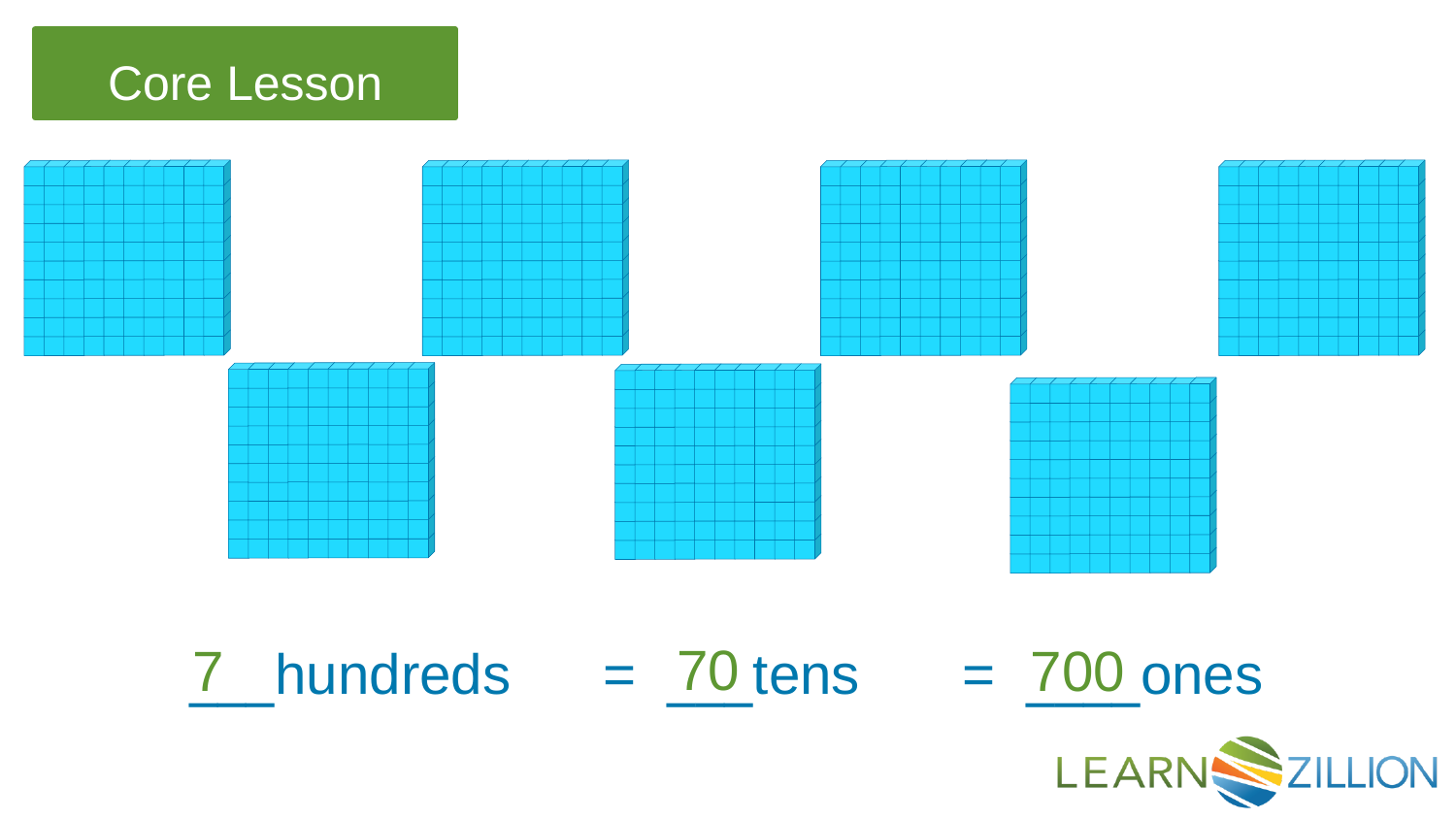

70
7
700
___hundreds
=  ___tens
=  ____ones